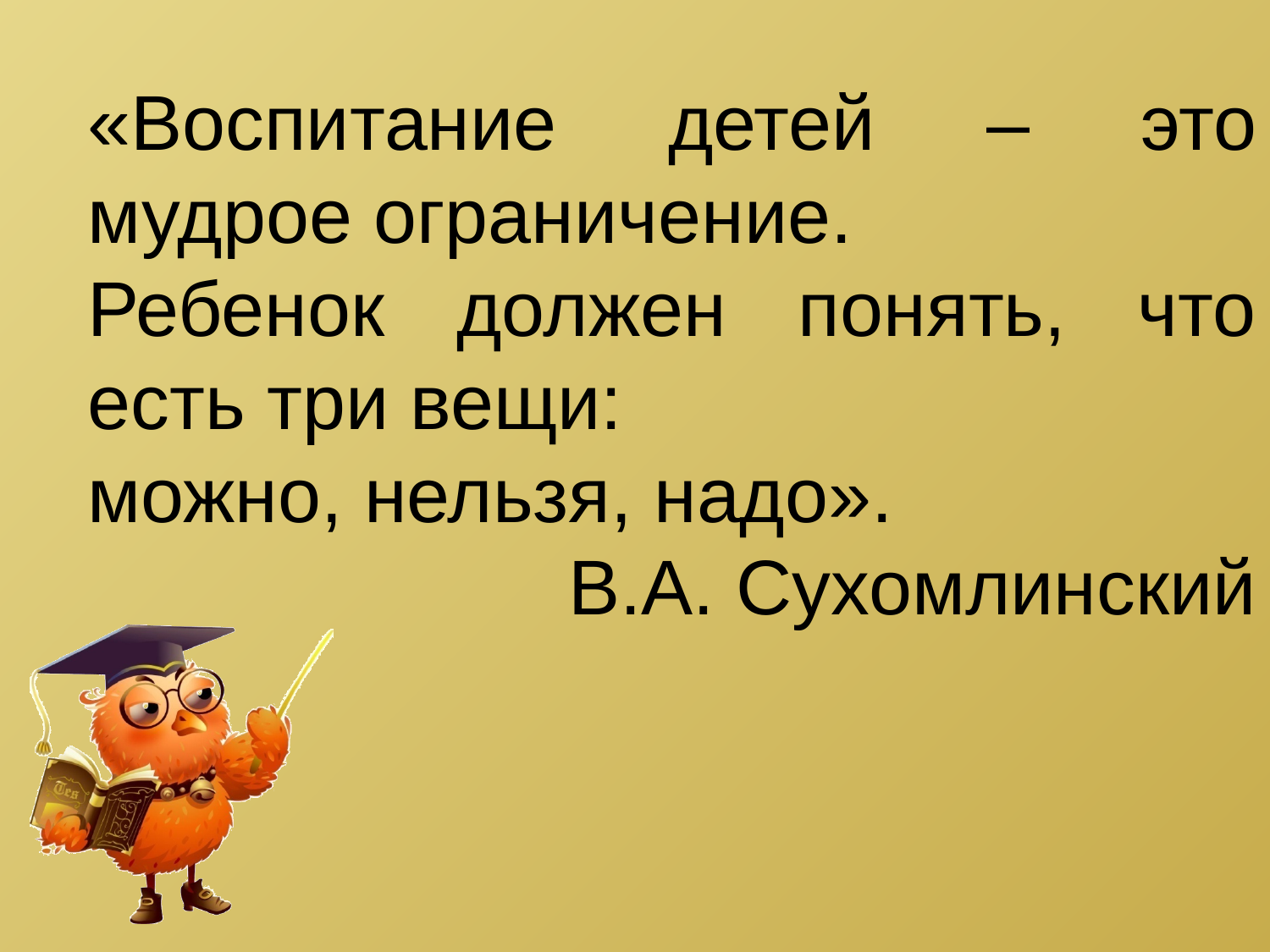

«Воспитание детей – это мудрое ограничение.
Ребенок должен понять, что есть три вещи:
можно, нельзя, надо».
		В.А. Сухомлинский